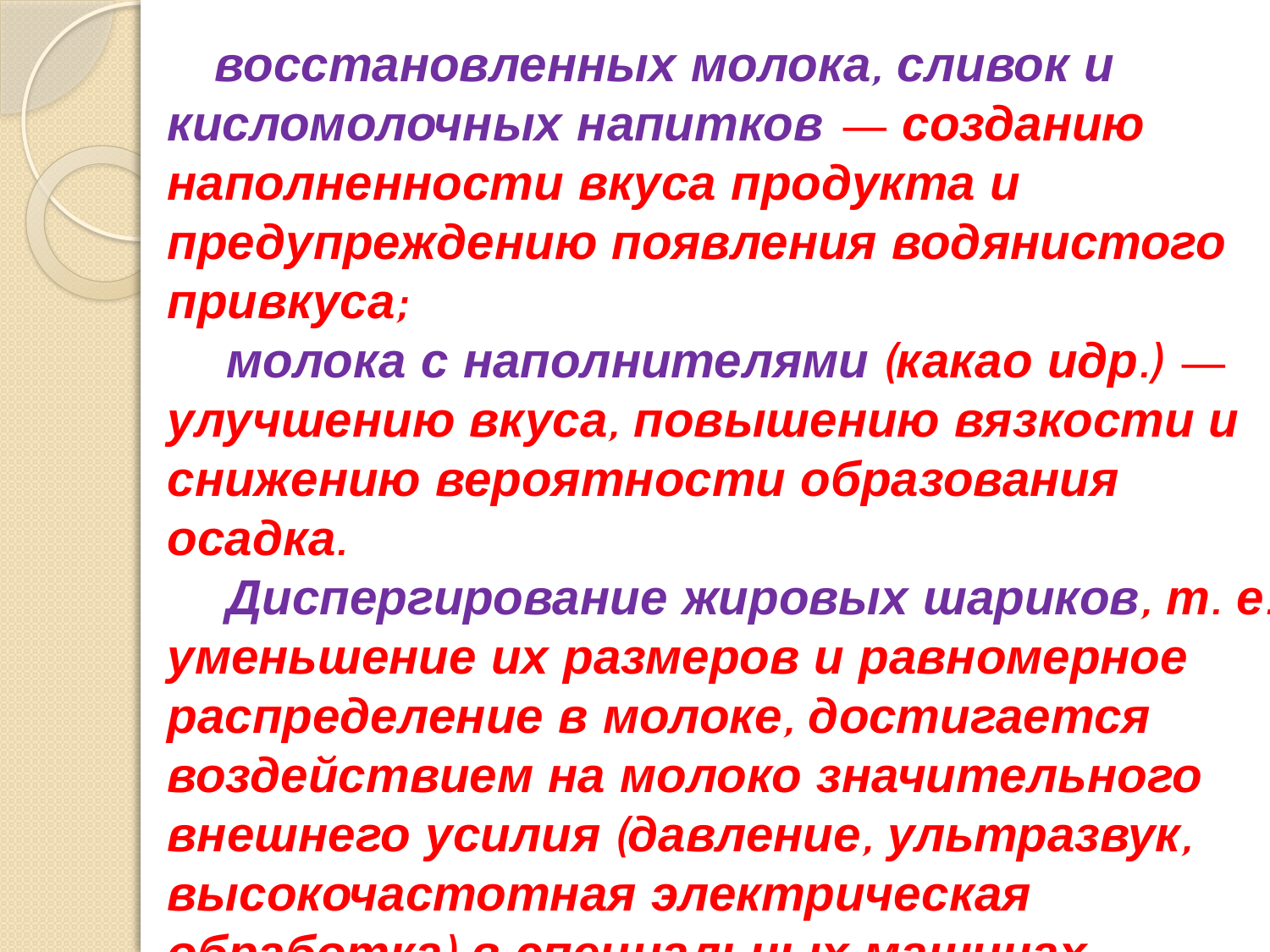

восстановленных молока, сливок и кисломолочных напитков — созданию наполненности вкуса продукта и предупреждению появления водянистого привкуса;
    молока с наполнителями (какао идр.) — улучшению вкуса, повышению вязкости и снижению вероятности образования осадка.
    Диспергирование жировых шариков, т. е. уменьшение их размеров и равномерное распределение в молоке, достигается воздействием на молоко значительного внешнего усилия (давление, ультразвук, высокочастотная электрическая обработка) в специальных машинах — гомогенизаторах.